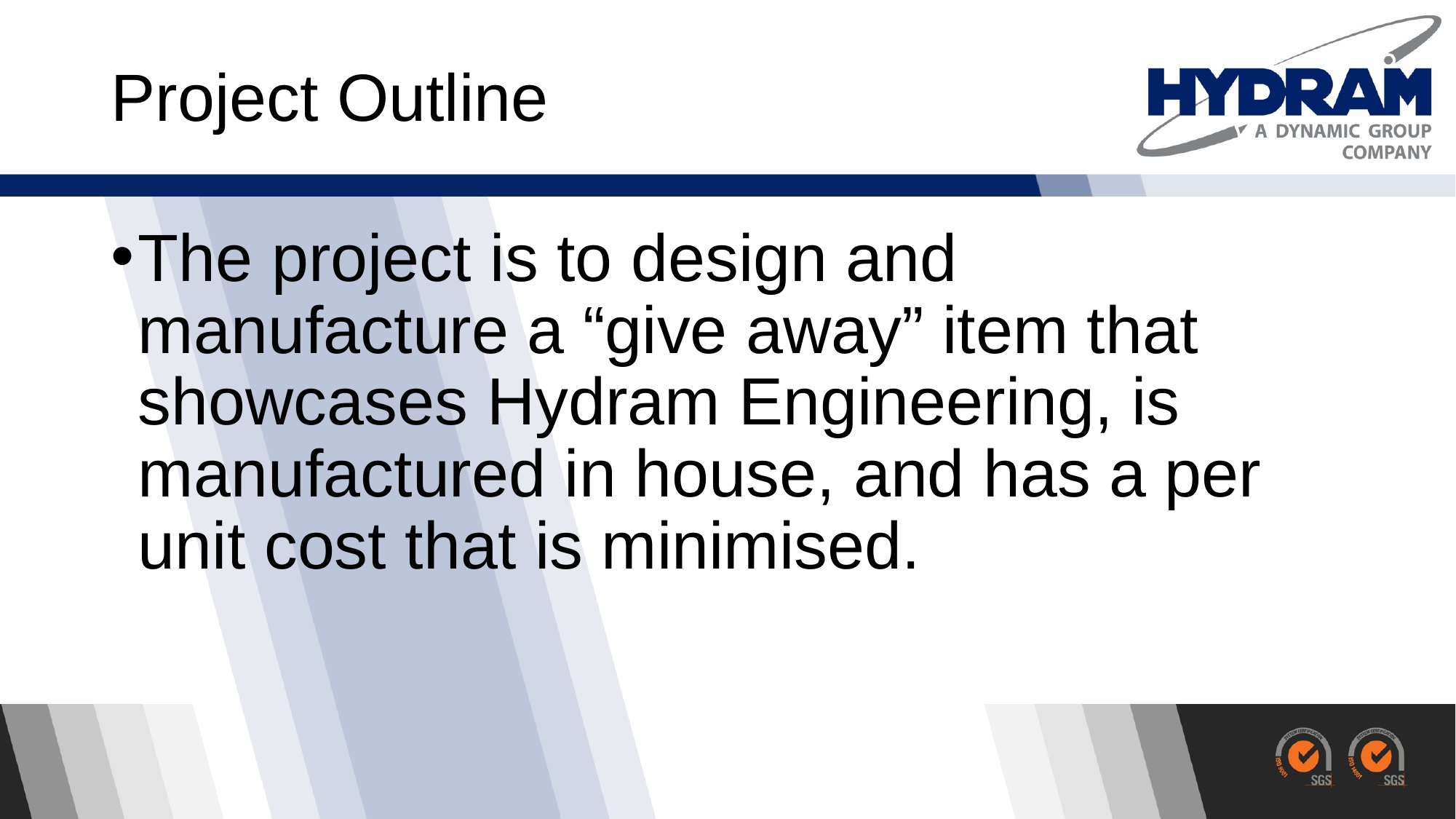

# Project Outline
The project is to design and manufacture a “give away” item that showcases Hydram Engineering, is manufactured in house, and has a per unit cost that is minimised.